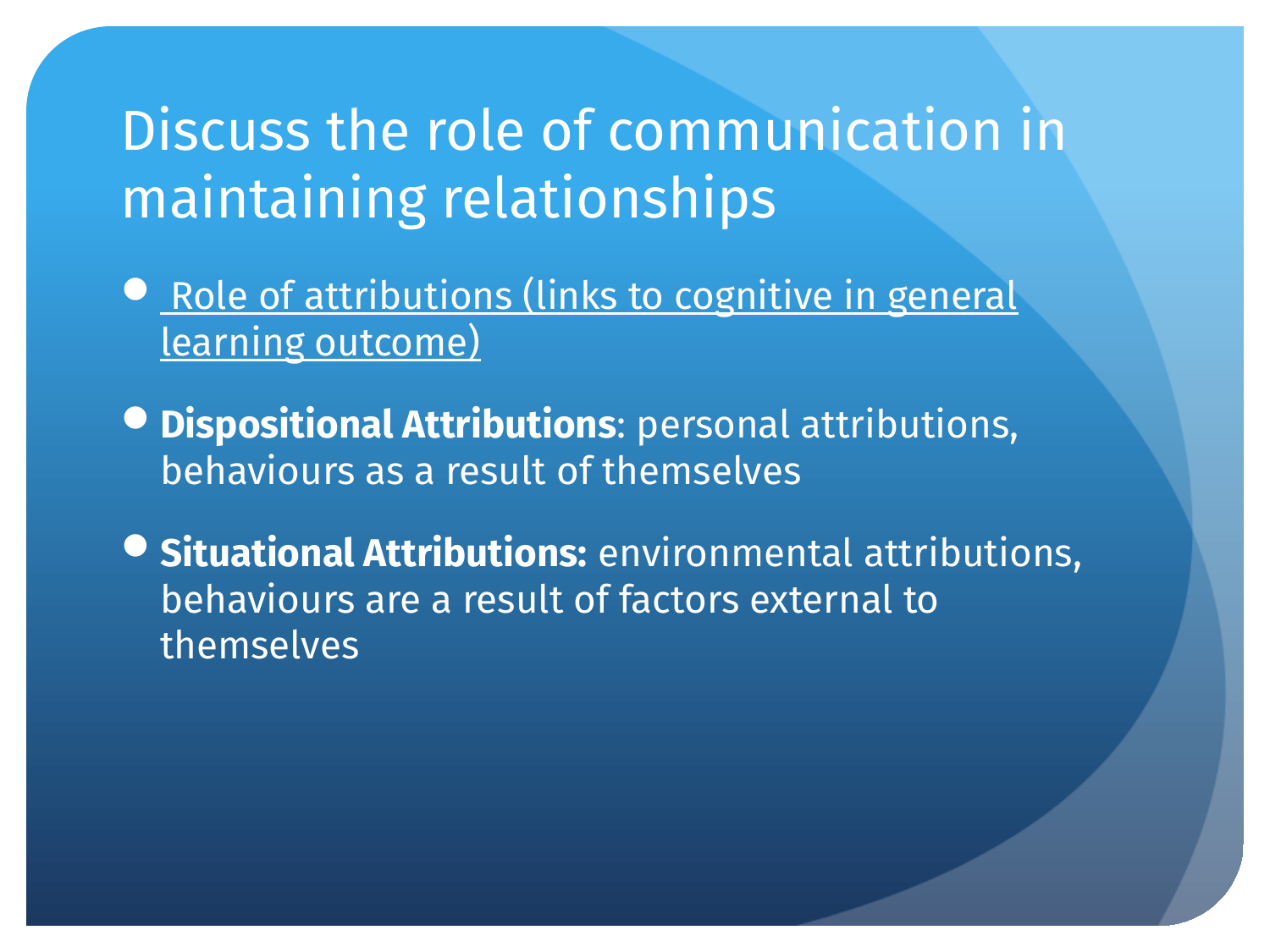

# Discuss the role of communication in maintaining relationships
 Role of attributions (links to cognitive in general learning outcome)
Dispositional Attributions: personal attributions, behaviours as a result of themselves
Situational Attributions: environmental attributions, behaviours are a result of factors external to themselves